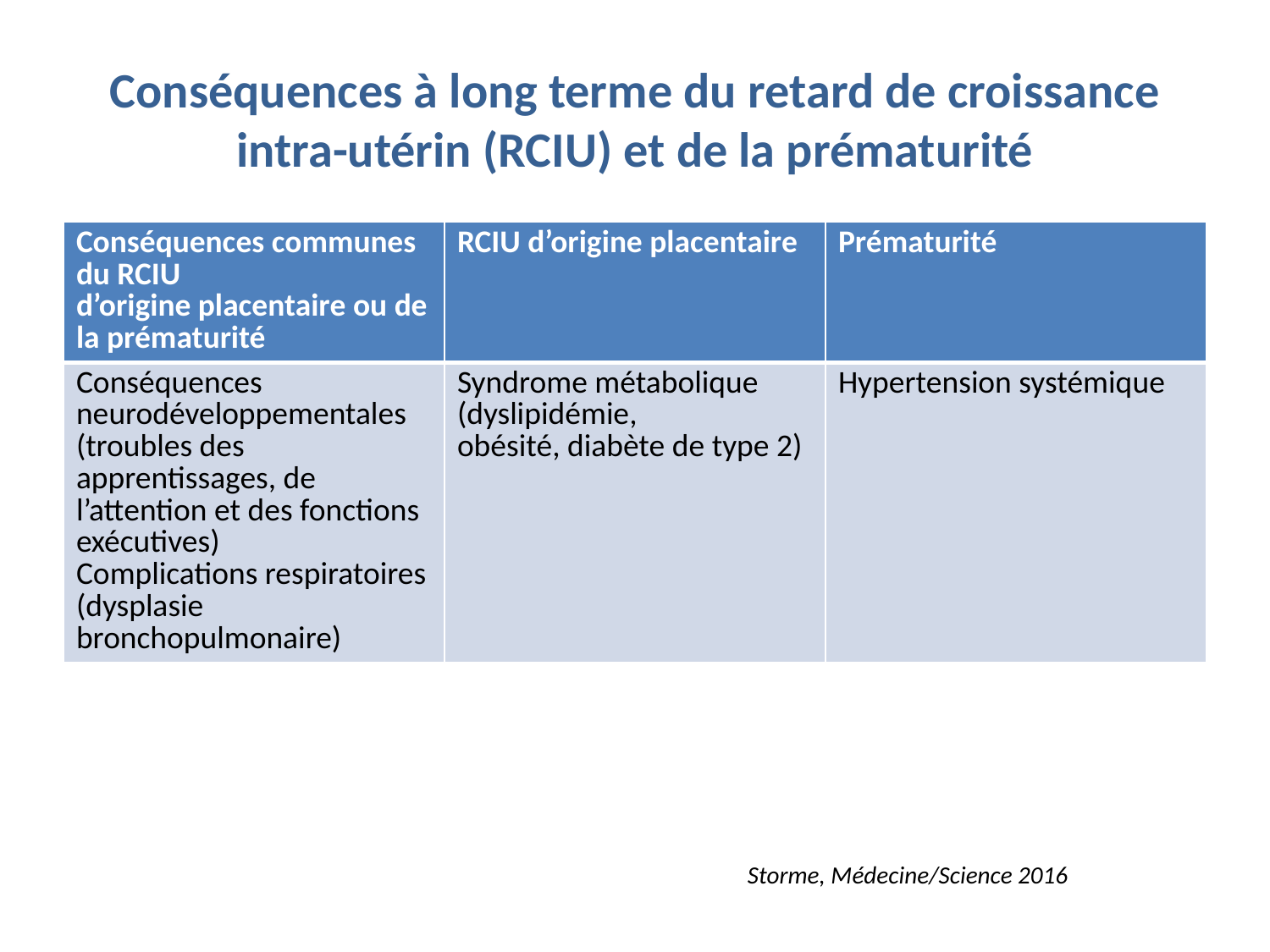

# Conséquences à long terme du retard de croissance intra-utérin (RCIU) et de la prématurité
| Conséquences communes du RCIU d’origine placentaire ou de la prématurité | RCIU d’origine placentaire | Prématurité |
| --- | --- | --- |
| Conséquences neurodéveloppementales (troubles des apprentissages, de l’attention et des fonctions exécutives) Complications respiratoires (dysplasie bronchopulmonaire) | Syndrome métabolique (dyslipidémie, obésité, diabète de type 2) | Hypertension systémique |
Storme, Médecine/Science 2016